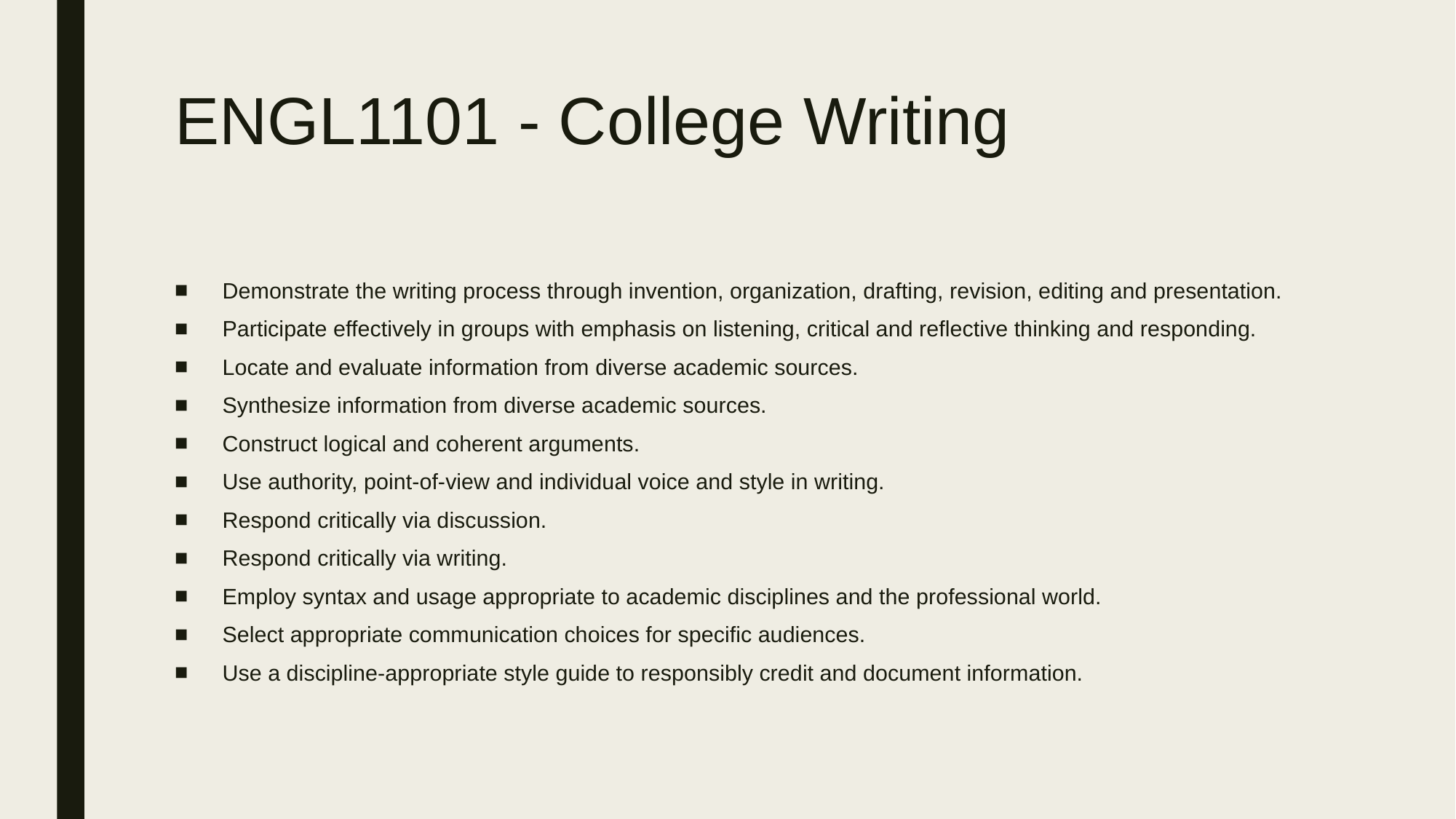

# ENGL1101 - College Writing
Demonstrate the writing process through invention, organization, drafting, revision, editing and presentation.
Participate effectively in groups with emphasis on listening, critical and reflective thinking and responding.
Locate and evaluate information from diverse academic sources.
Synthesize information from diverse academic sources.
Construct logical and coherent arguments.
Use authority, point-of-view and individual voice and style in writing.
Respond critically via discussion.
Respond critically via writing.
Employ syntax and usage appropriate to academic disciplines and the professional world.
Select appropriate communication choices for specific audiences.
Use a discipline-appropriate style guide to responsibly credit and document information.